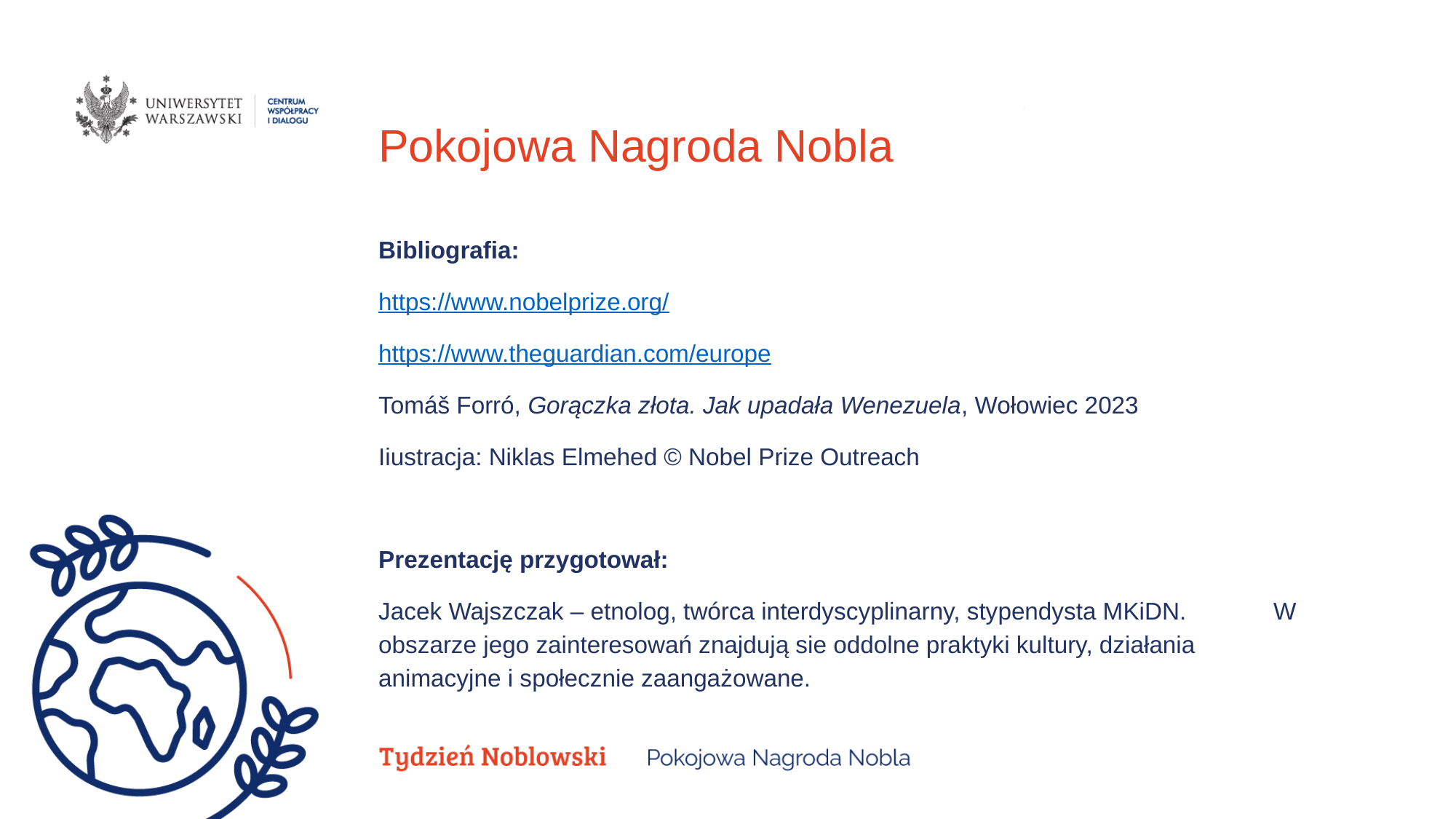

Pokojowa Nagroda Nobla

Bibliografia:
https://www.nobelprize.org/
https://www.theguardian.com/europe
Tomáš Forró, Gorączka złota. Jak upadała Wenezuela, Wołowiec 2023
Iiustracja: Niklas Elmehed © Nobel Prize Outreach

Prezentację przygotował:
Jacek Wajszczak – etnolog, twórca interdyscyplinarny, stypendysta MKiDN.             W obszarze jego zainteresowań znajdują sie oddolne praktyki kultury, działania animacyjne i społecznie zaangażowane.